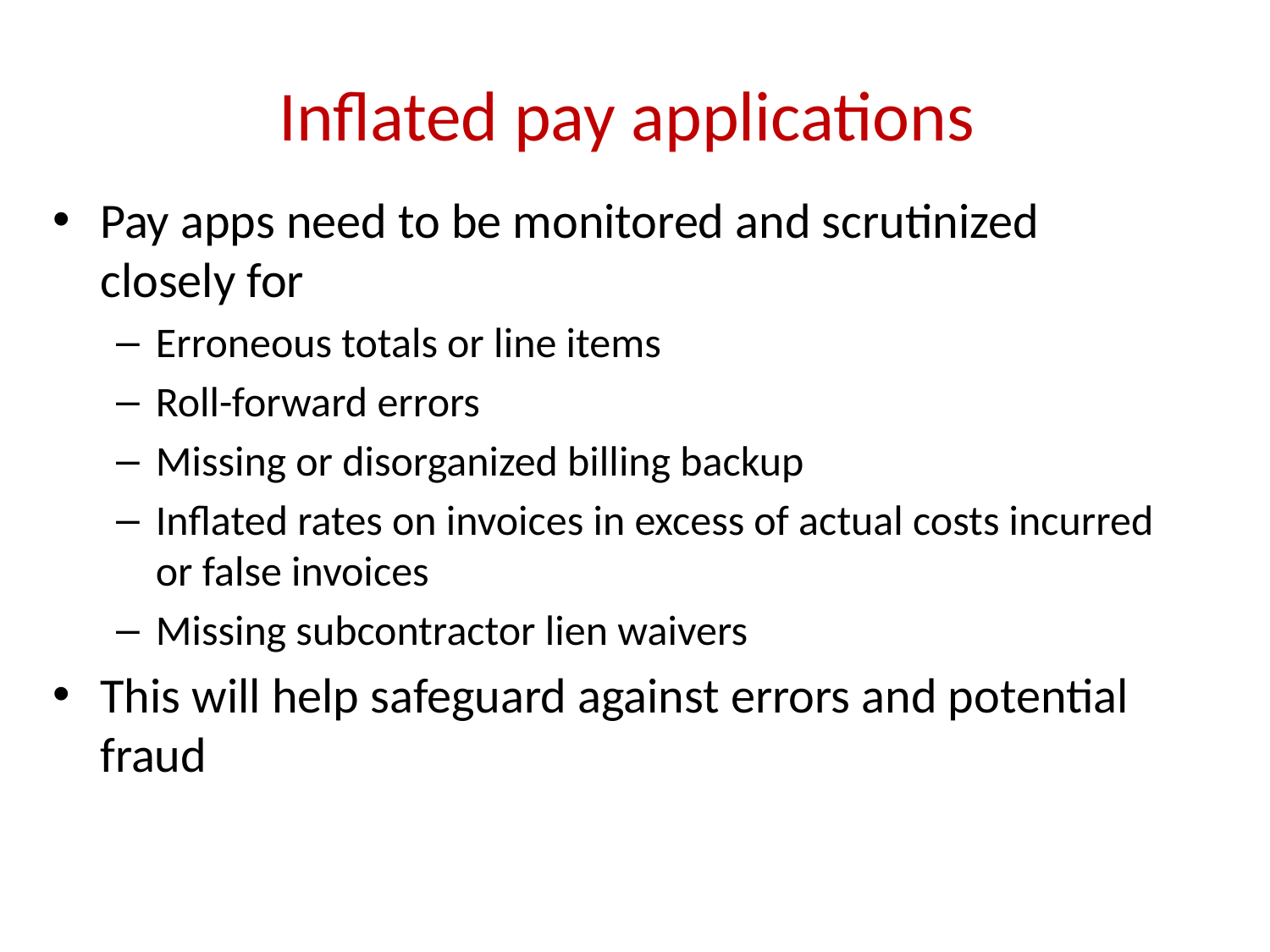

# Inflated pay applications
Pay apps need to be monitored and scrutinized closely for
Erroneous totals or line items
Roll-forward errors
Missing or disorganized billing backup
Inflated rates on invoices in excess of actual costs incurred or false invoices
Missing subcontractor lien waivers
This will help safeguard against errors and potential fraud